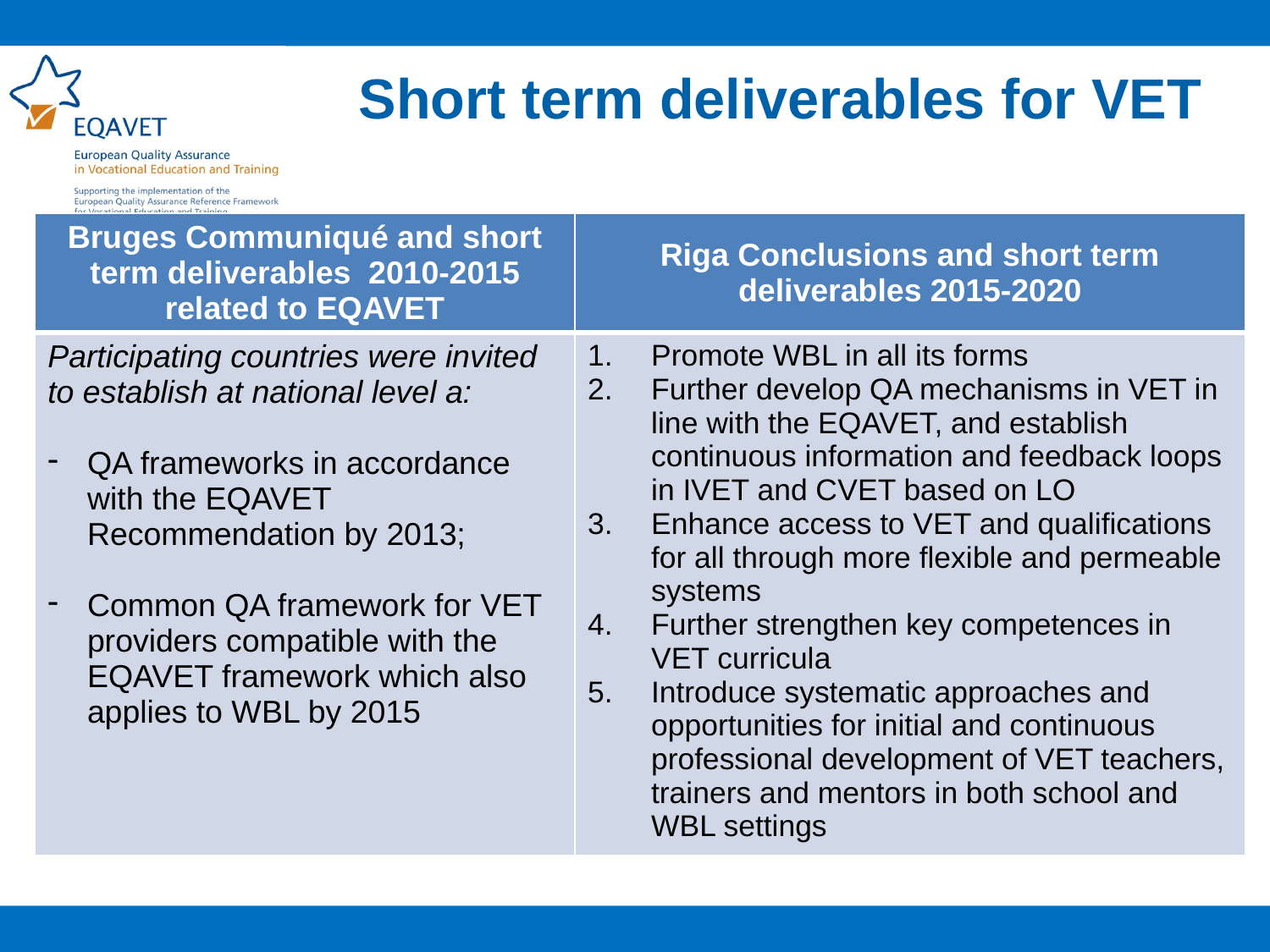

Short term deliverables for VET
| Bruges Communiqué and short term deliverables 2010-2015 related to EQAVET | Riga Conclusions and short term deliverables 2015-2020 |
| --- | --- |
| Participating countries were invited to establish at national level a: QA frameworks in accordance with the EQAVET Recommendation by 2013; Common QA framework for VET providers compatible with the EQAVET framework which also applies to WBL by 2015 | Promote WBL in all its forms Further develop QA mechanisms in VET in line with the EQAVET, and establish continuous information and feedback loops in IVET and CVET based on LO Enhance access to VET and qualifications for all through more flexible and permeable systems Further strengthen key competences in VET curricula Introduce systematic approaches and opportunities for initial and continuous professional development of VET teachers, trainers and mentors in both school and WBL settings |